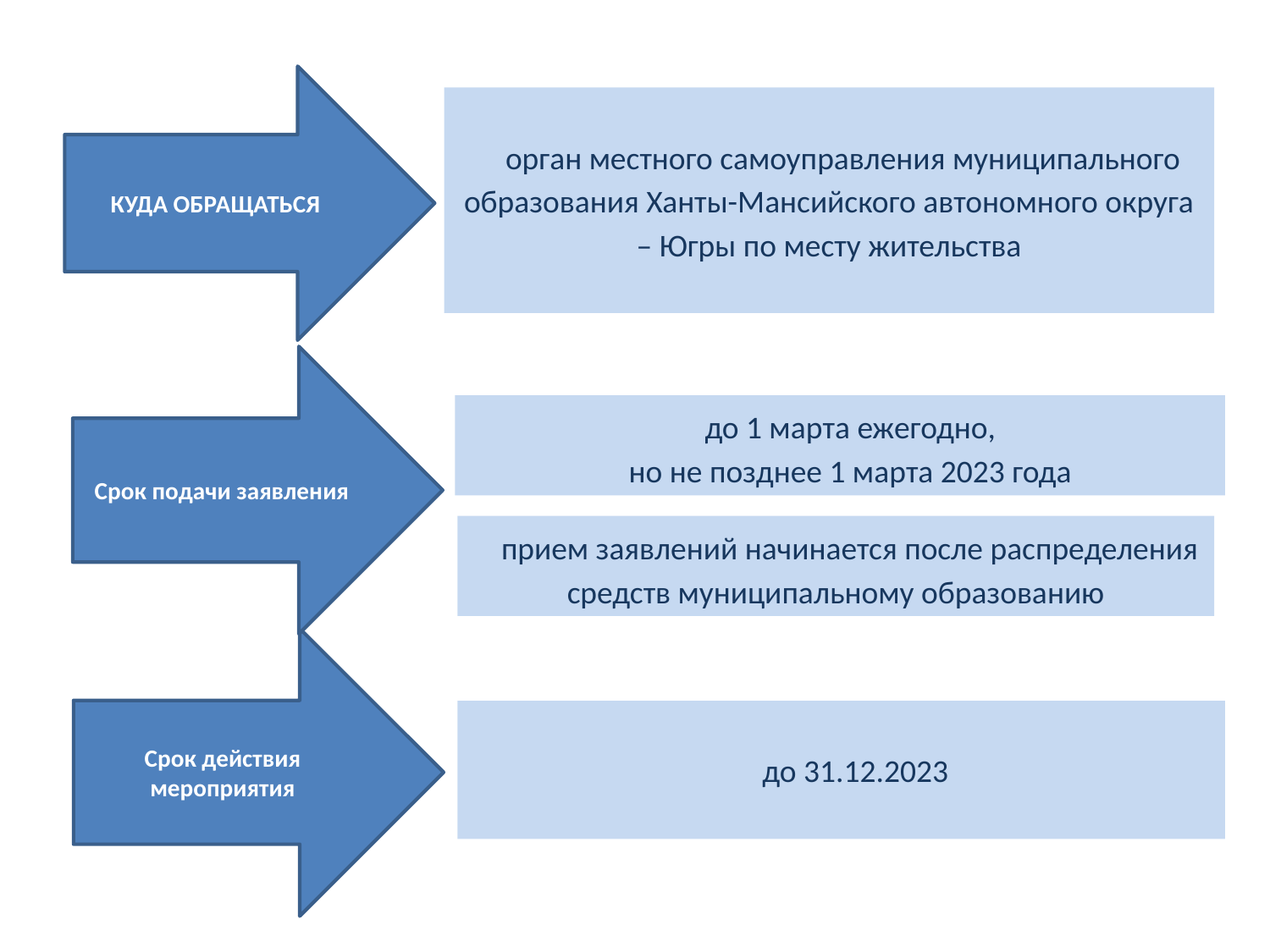

КУДА ОБРАЩАТЬСЯ

орган местного самоуправления муниципального образования Ханты-Мансийского автономного округа – Югры по месту жительства

Срок подачи заявления
до 1 марта ежегодно,
но не позднее 1 марта 2023 года
прием заявлений начинается после распределения средств муниципальному образованию
Срок действия мероприятия

до 31.12.2023